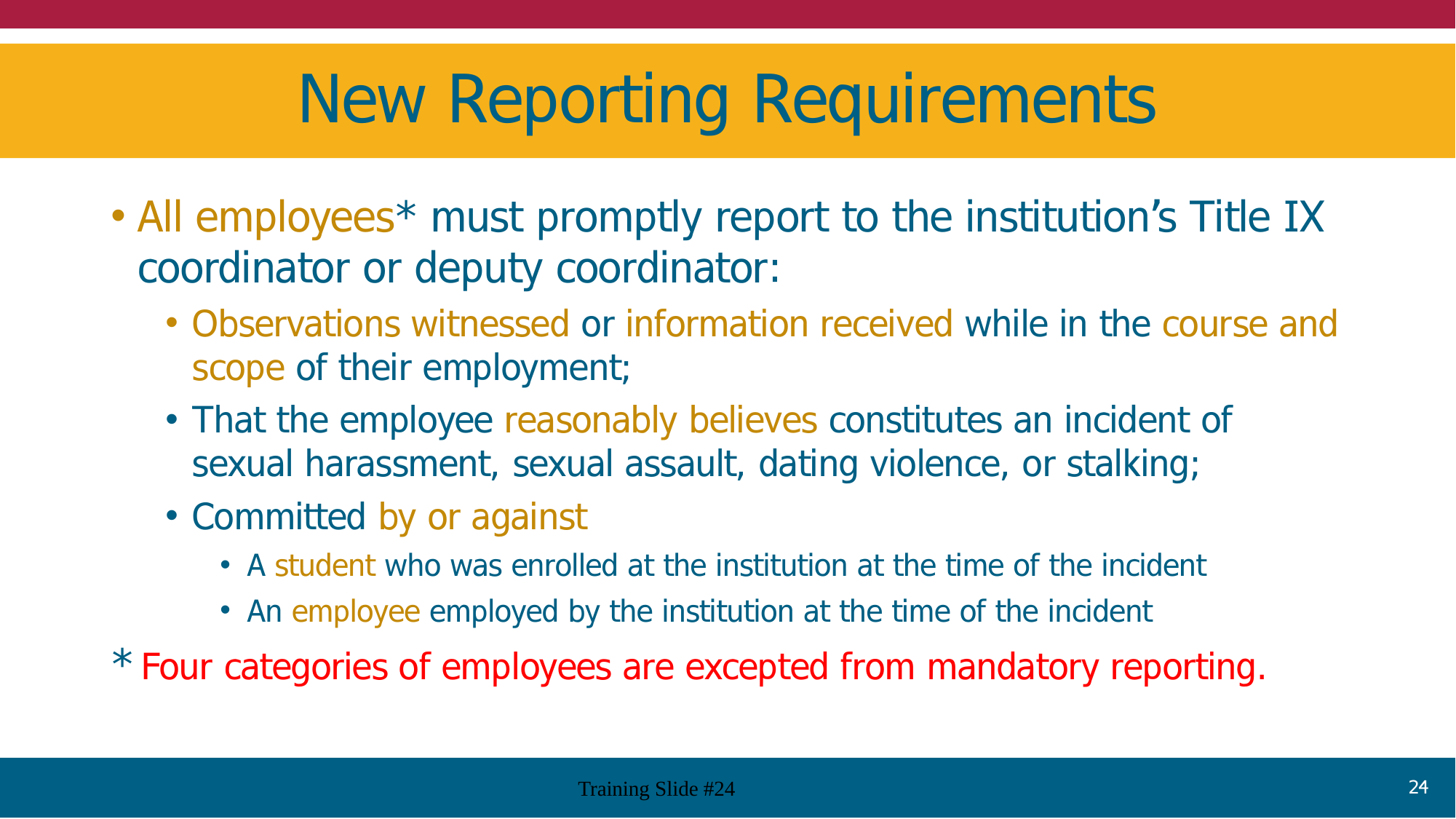

# New Reporting Requirements
All employees* must promptly report to the institution’s Title IX coordinator or deputy coordinator:
Observations witnessed or information received while in the course and scope of their employment;
That the employee reasonably believes constitutes an incident of sexual harassment, sexual assault, dating violence, or stalking;
Committed by or against
A student who was enrolled at the institution at the time of the incident
An employee employed by the institution at the time of the incident
* Four categories of employees are excepted from mandatory reporting.

24
Training Slide #24